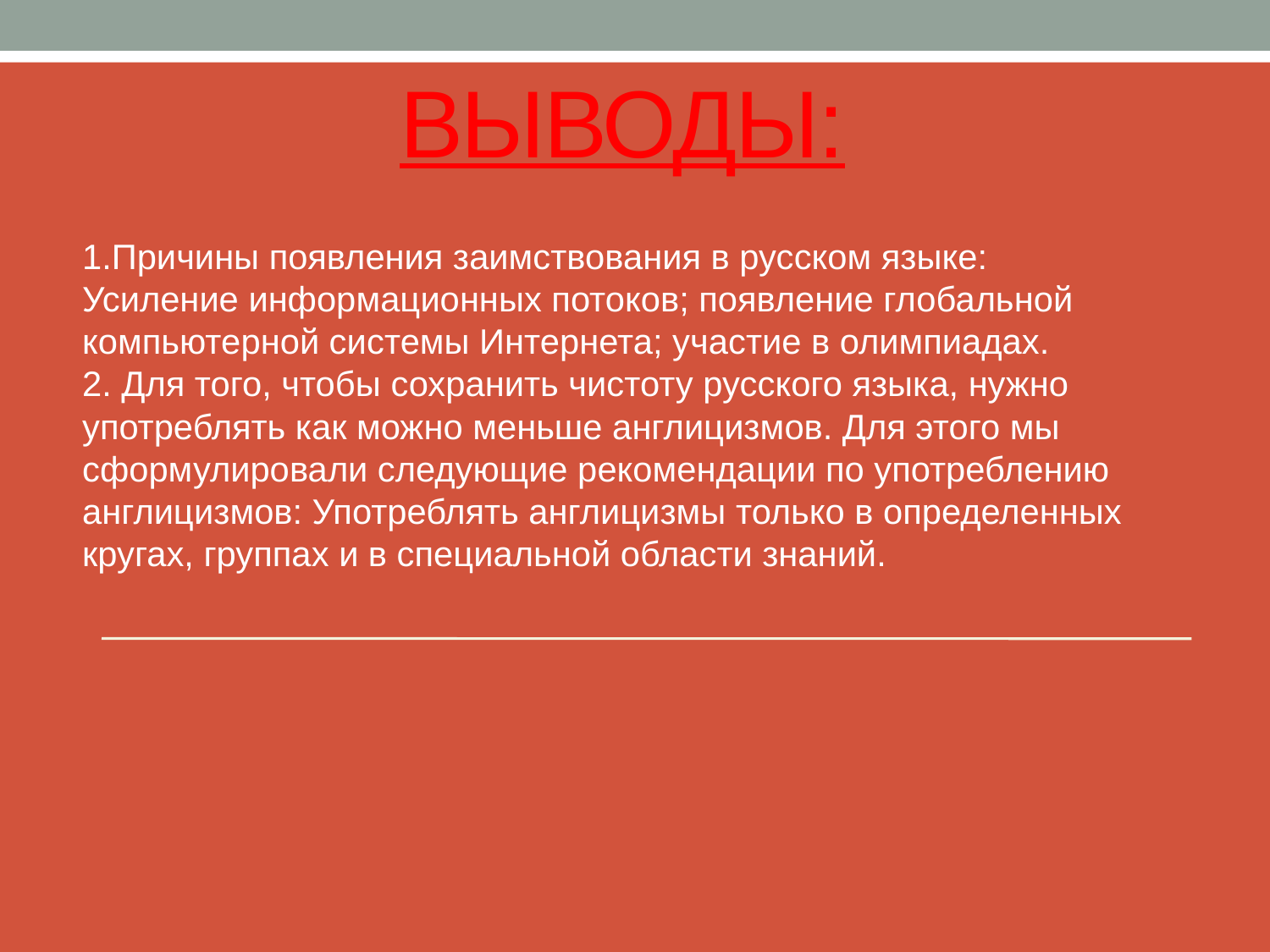

# Выводы:
1.Причины появления заимствования в русском языке:
Усиление информационных потоков; появление глобальной компьютерной системы Интернета; участие в олимпиадах.
2. Для того, чтобы сохранить чистоту русского языка, нужно употреблять как можно меньше англицизмов. Для этого мы сформулировали следующие рекомендации по употреблению англицизмов: Употреблять англицизмы только в определенных кругах, группах и в специальной области знаний.